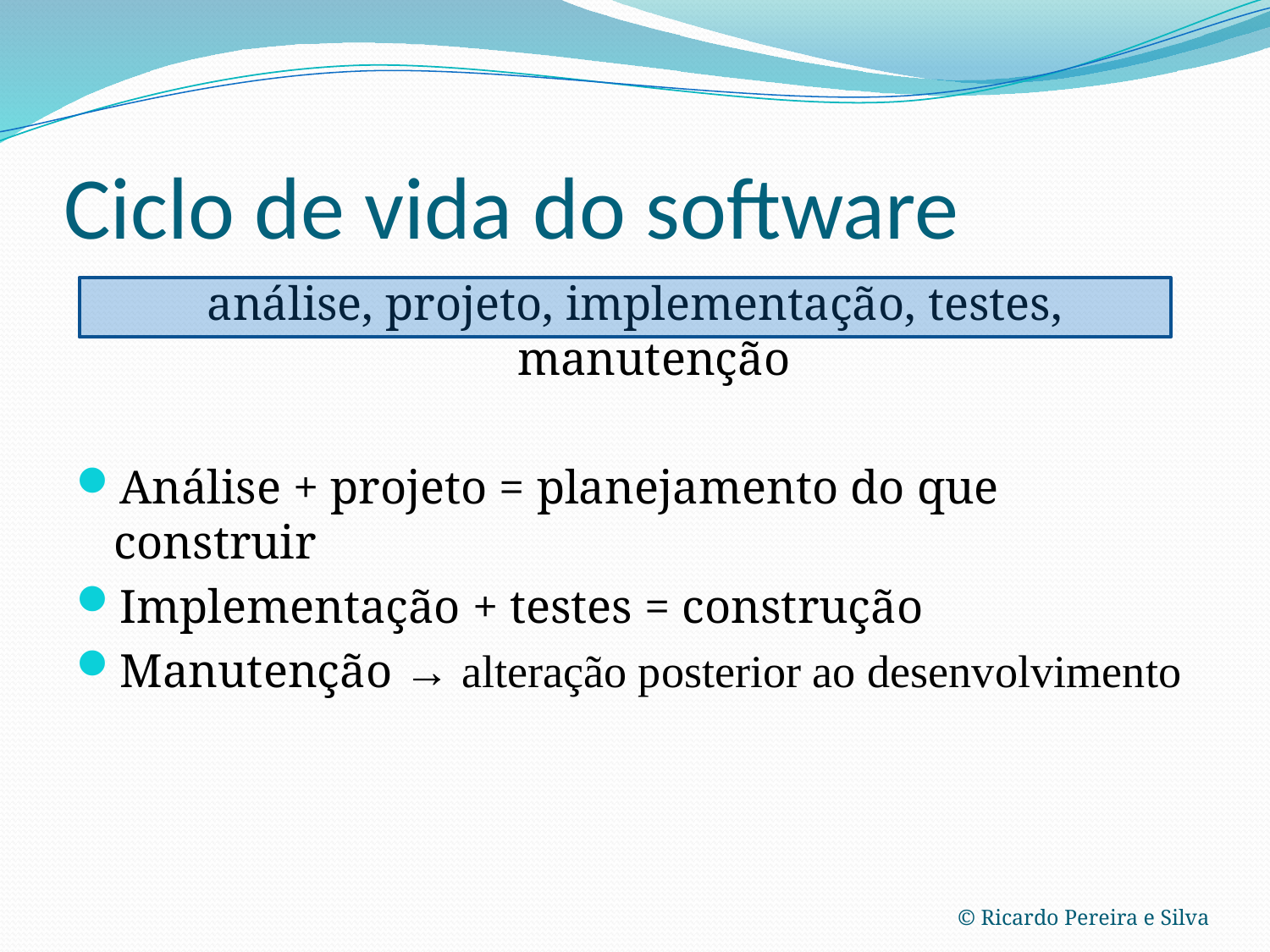

# Ciclo de vida do software
análise, projeto, implementação, testes, manutenção

Análise + projeto = planejamento do que construir
Implementação + testes = construção
Manutenção → alteração posterior ao desenvolvimento

© Ricardo Pereira e Silva